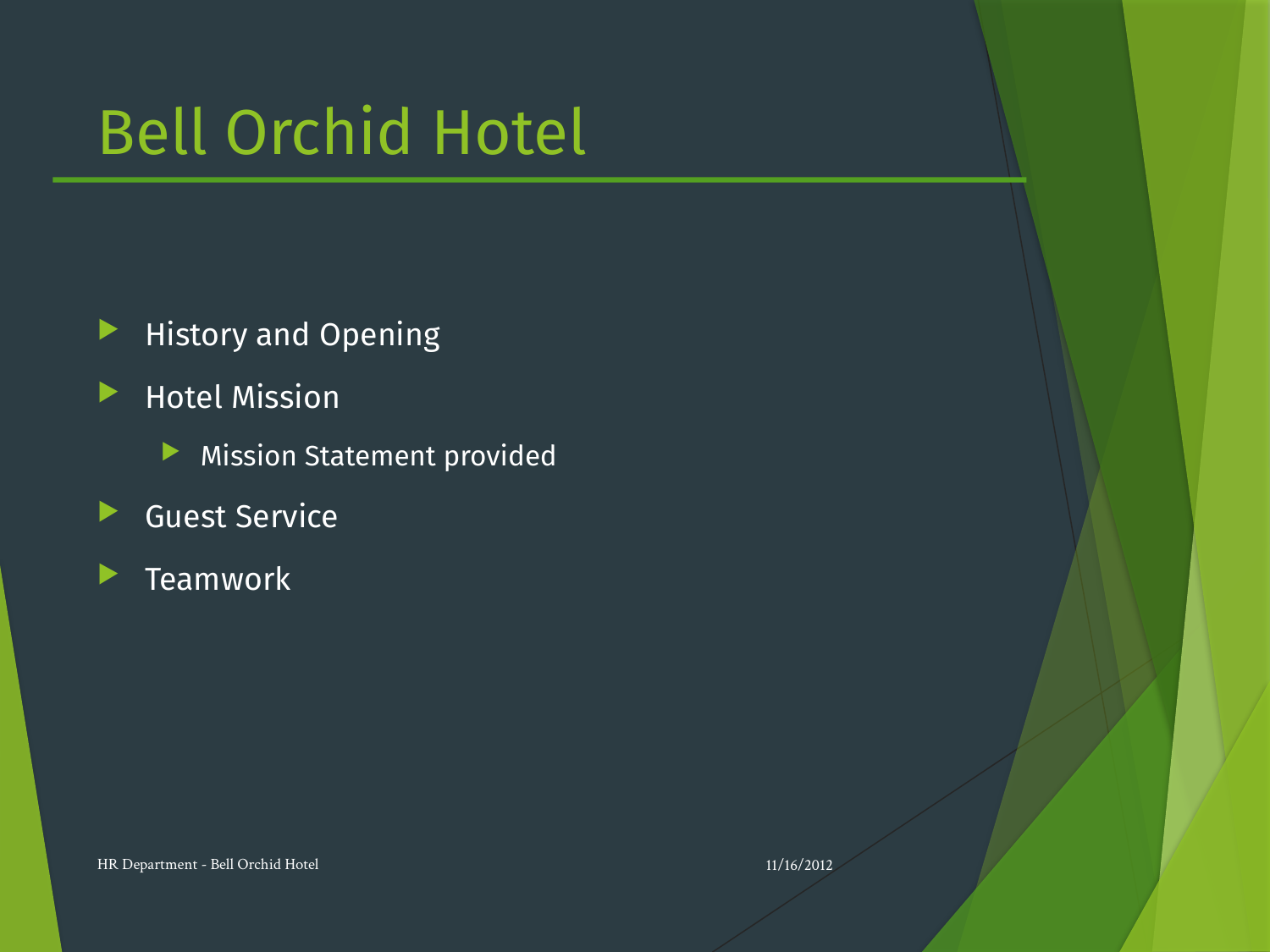

# Bell Orchid Hotel

History and Opening
Hotel Mission
Mission Statement provided
Guest Service
Teamwork
HR Department - Bell Orchid Hotel
11/16/2012